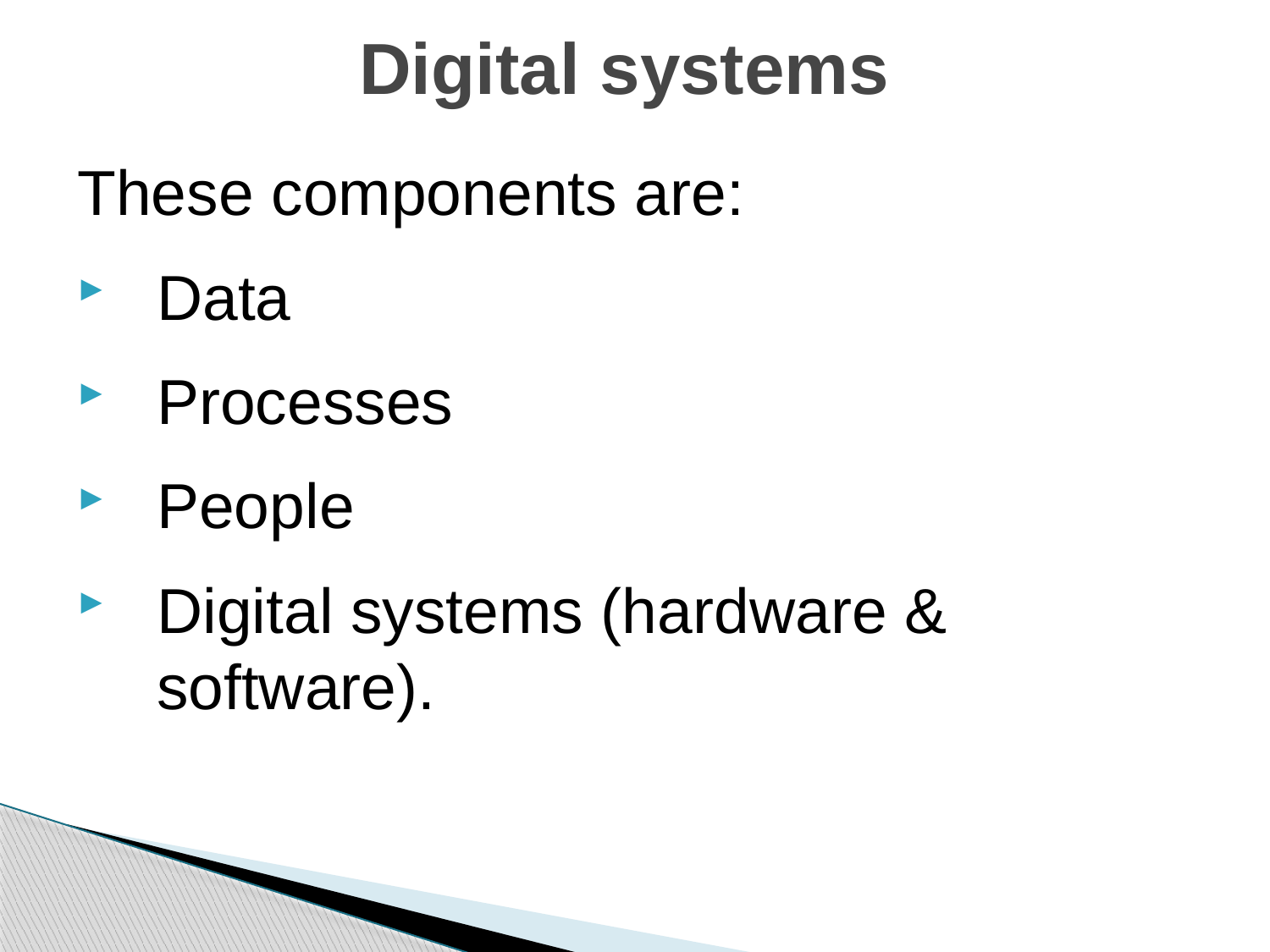

# Digital systems
These components are:
Data
Processes
People
Digital systems (hardware & software).